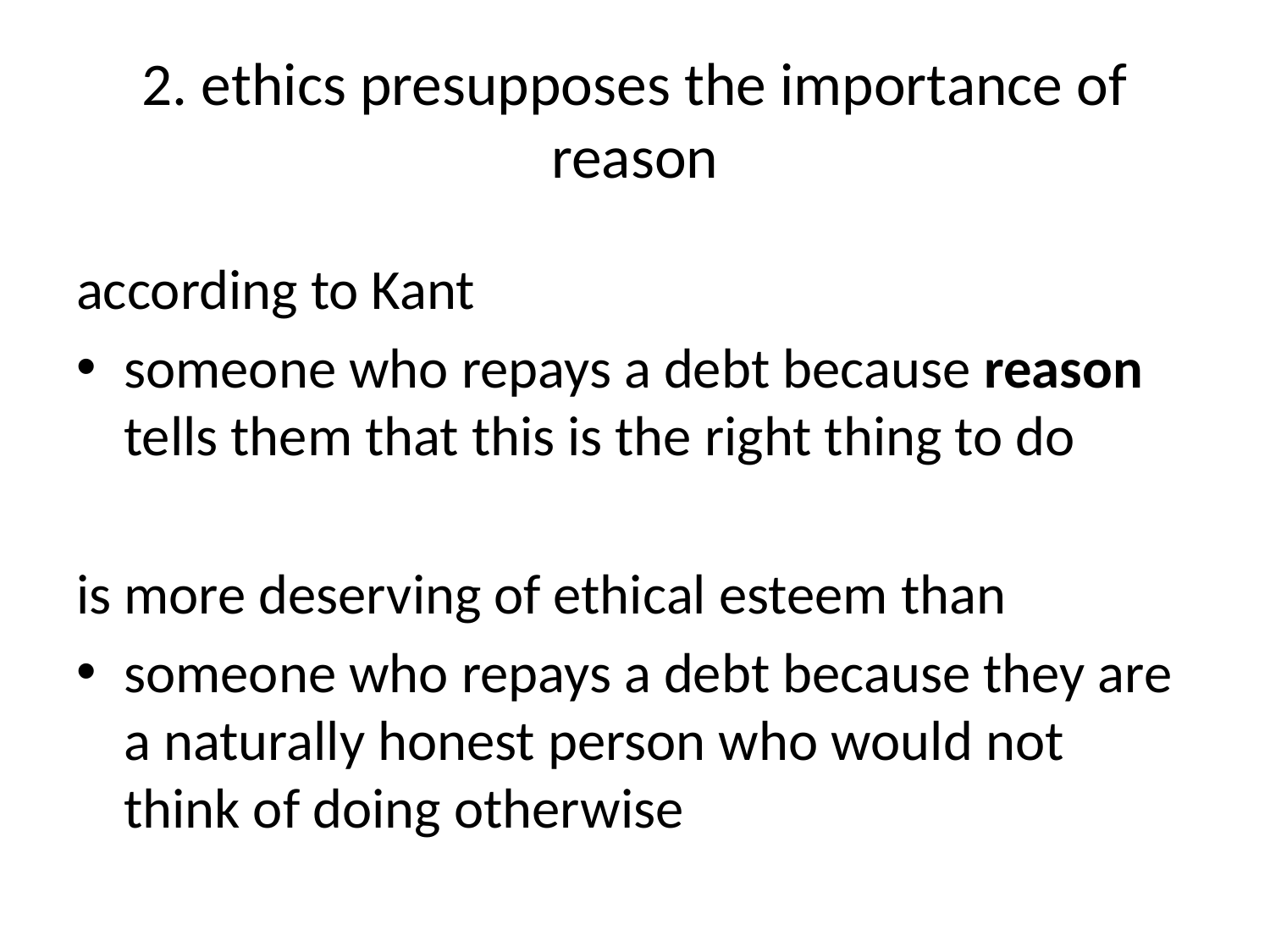

# 2. ethics presupposes the importance of reason
according to Kant
someone who repays a debt because reason tells them that this is the right thing to do

is more deserving of ethical esteem than
someone who repays a debt because they are a naturally honest person who would not think of doing otherwise